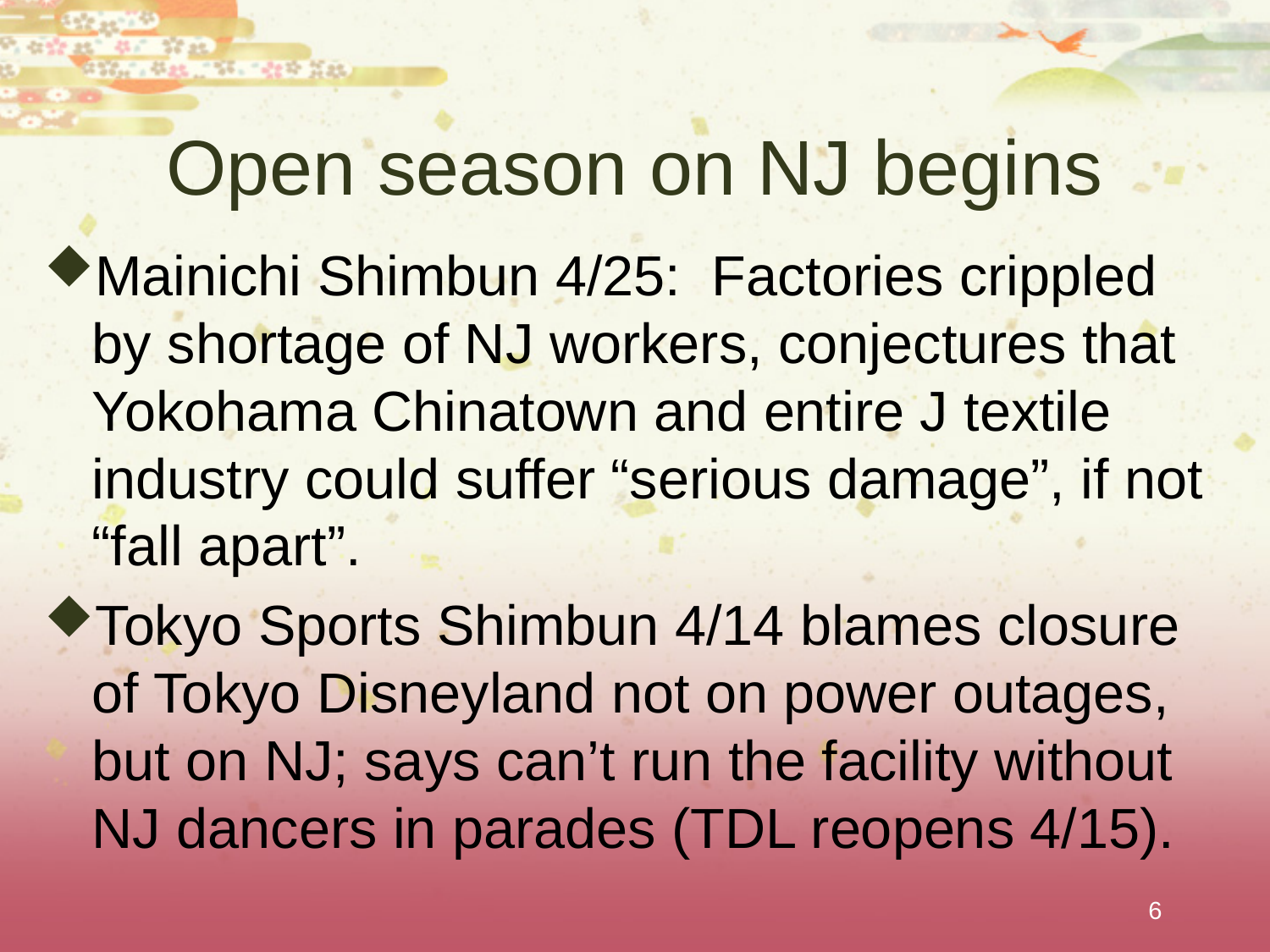

# Open season on NJ begins
Mainichi Shimbun 4/25:  Factories crippled by shortage of NJ workers, conjectures that Yokohama Chinatown and entire J textile industry could suffer “serious damage”, if not “fall apart”.
Tokyo Sports Shimbun 4/14 blames closure of Tokyo Disneyland not on power outages, but on NJ; says can’t run the facility without NJ dancers in parades (TDL reopens 4/15).
6